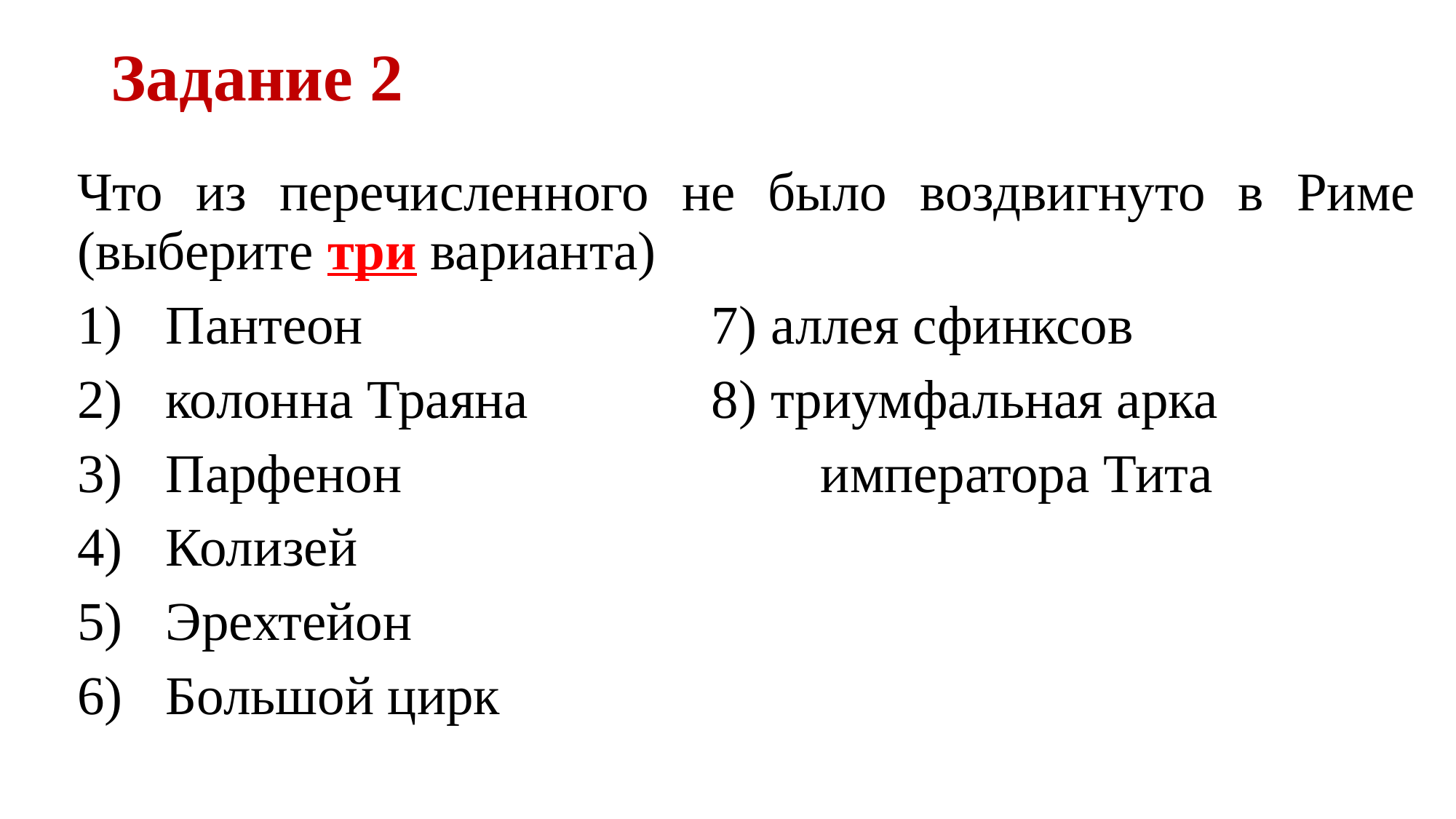

# Задание 2
Что из перечисленного не было воздвигнуто в Риме (выберите три варианта)
Пантеон				7) аллея сфинксов
колонна Траяна		8) триумфальная арка
Парфенон				императора Тита
Колизей
Эрехтейон
Большой цирк